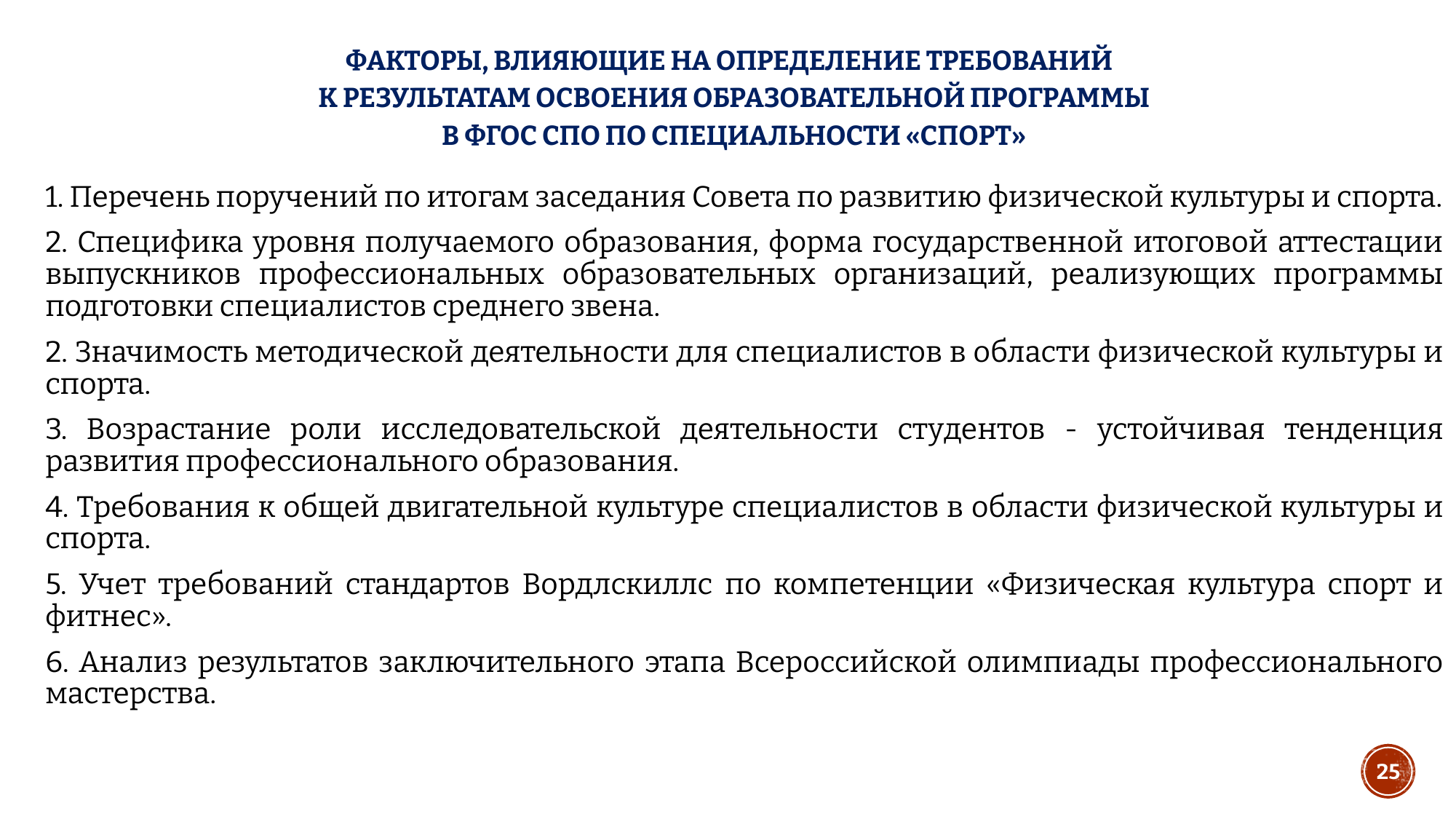

# ФАКТОРЫ, влияющие на Определение требований к результатам освоения образовательной программы в ФГОС СПО по специальности «спорт»
1. Перечень поручений по итогам заседания Совета по развитию физической культуры и спорта.
2. Специфика уровня получаемого образования, форма государственной итоговой аттестации выпускников профессиональных образовательных организаций, реализующих программы подготовки специалистов среднего звена.
2. Значимость методической деятельности для специалистов в области физической культуры и спорта.
3. Возрастание роли исследовательской деятельности студентов - устойчивая тенденция развития профессионального образования.
4. Требования к общей двигательной культуре специалистов в области физической культуры и спорта.
5. Учет требований стандартов Вордлскиллс по компетенции «Физическая культура спорт и фитнес».
6. Анализ результатов заключительного этапа Всероссийской олимпиады профессионального мастерства.

25